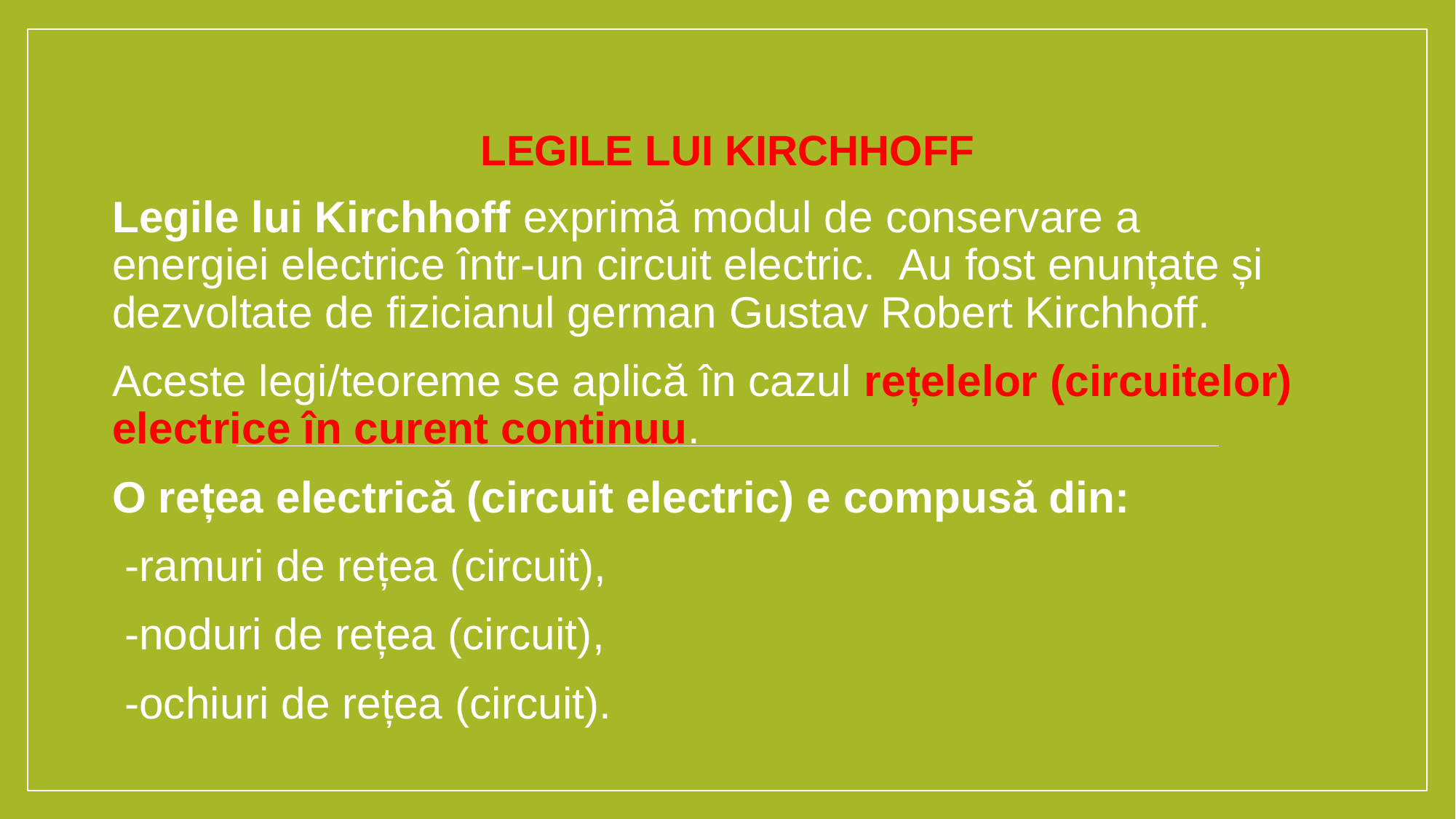

# Legile lui Kirchhoff
Legile lui Kirchhoff exprimă modul de conservare a energiei electrice într-un circuit electric.  Au fost enunțate și dezvoltate de fizicianul german Gustav Robert Kirchhoff.
Aceste legi/teoreme se aplică în cazul rețelelor (circuitelor) electrice în curent continuu.
O rețea electrică (circuit electric) e compusă din:
 -ramuri de rețea (circuit),
 -noduri de rețea (circuit),
 -ochiuri de rețea (circuit).